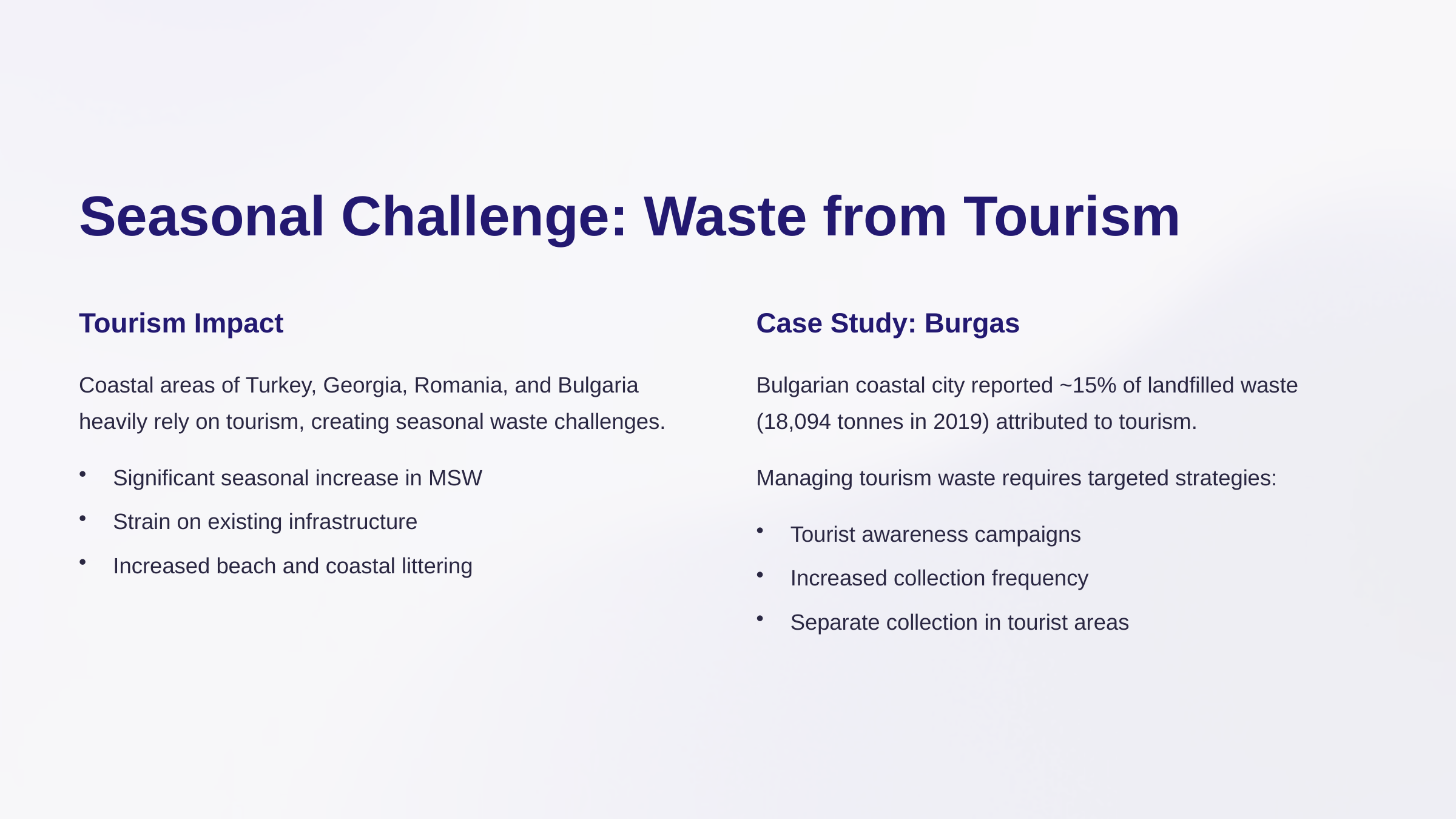

Seasonal Challenge: Waste from Tourism
Tourism Impact
Case Study: Burgas
Coastal areas of Turkey, Georgia, Romania, and Bulgaria heavily rely on tourism, creating seasonal waste challenges.
Bulgarian coastal city reported ~15% of landfilled waste (18,094 tonnes in 2019) attributed to tourism.
Significant seasonal increase in MSW
Managing tourism waste requires targeted strategies:
Strain on existing infrastructure
Tourist awareness campaigns
Increased beach and coastal littering
Increased collection frequency
Separate collection in tourist areas